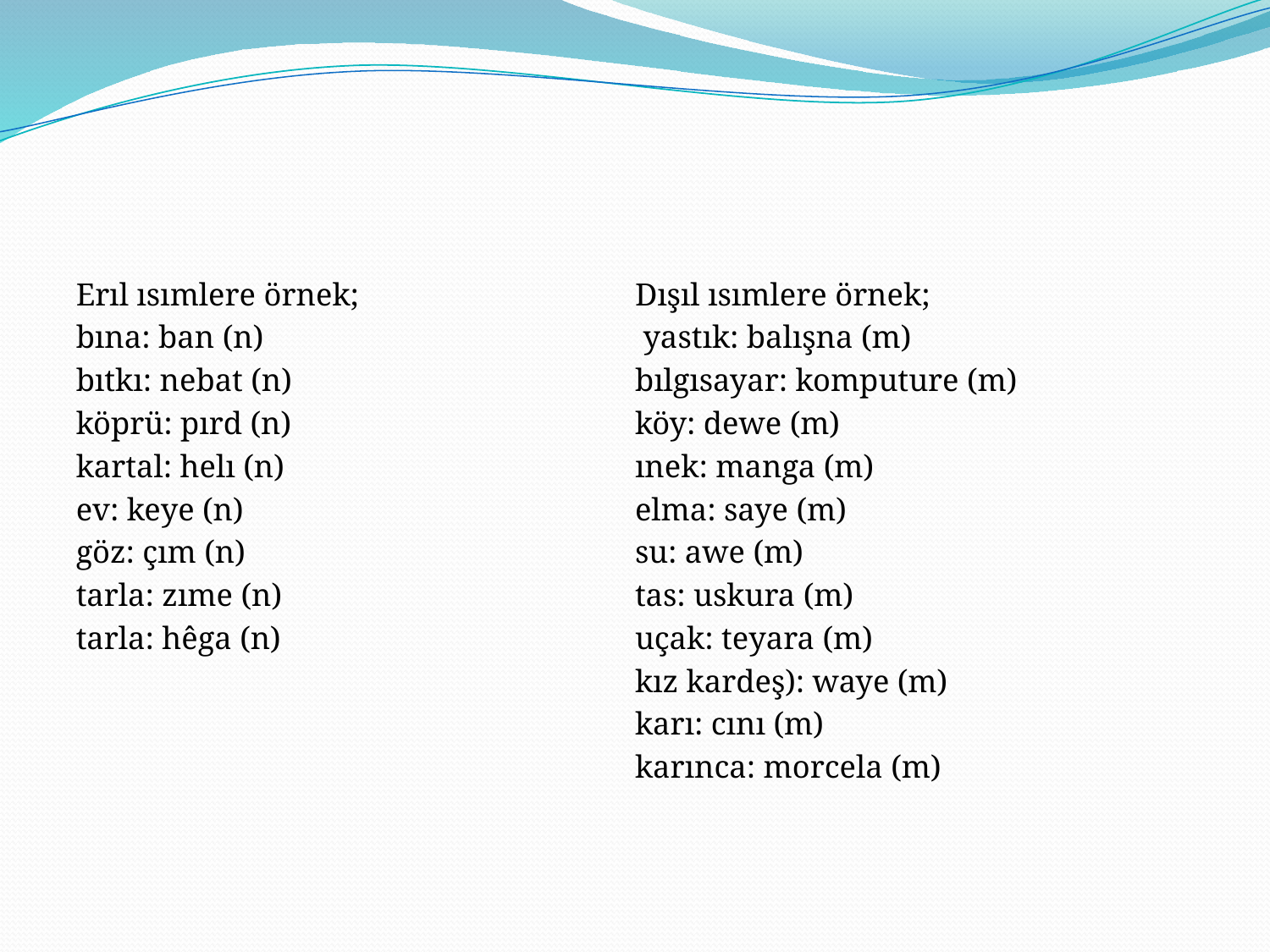

Erıl ısımlere örnek;
bına: ban (n)
bıtkı: nebat (n)
köprü: pırd (n)
kartal: helı (n)
ev: keye (n)
göz: çım (n)
tarla: zıme (n)
tarla: hêga (n)

Dışıl ısımlere örnek;
 yastık: balışna (m)
bılgısayar: komputure (m)
köy: dewe (m)
ınek: manga (m)
elma: saye (m)
su: awe (m)
tas: uskura (m)
uçak: teyara (m)
kız kardeş): waye (m)
karı: cını (m)
karınca: morcela (m)